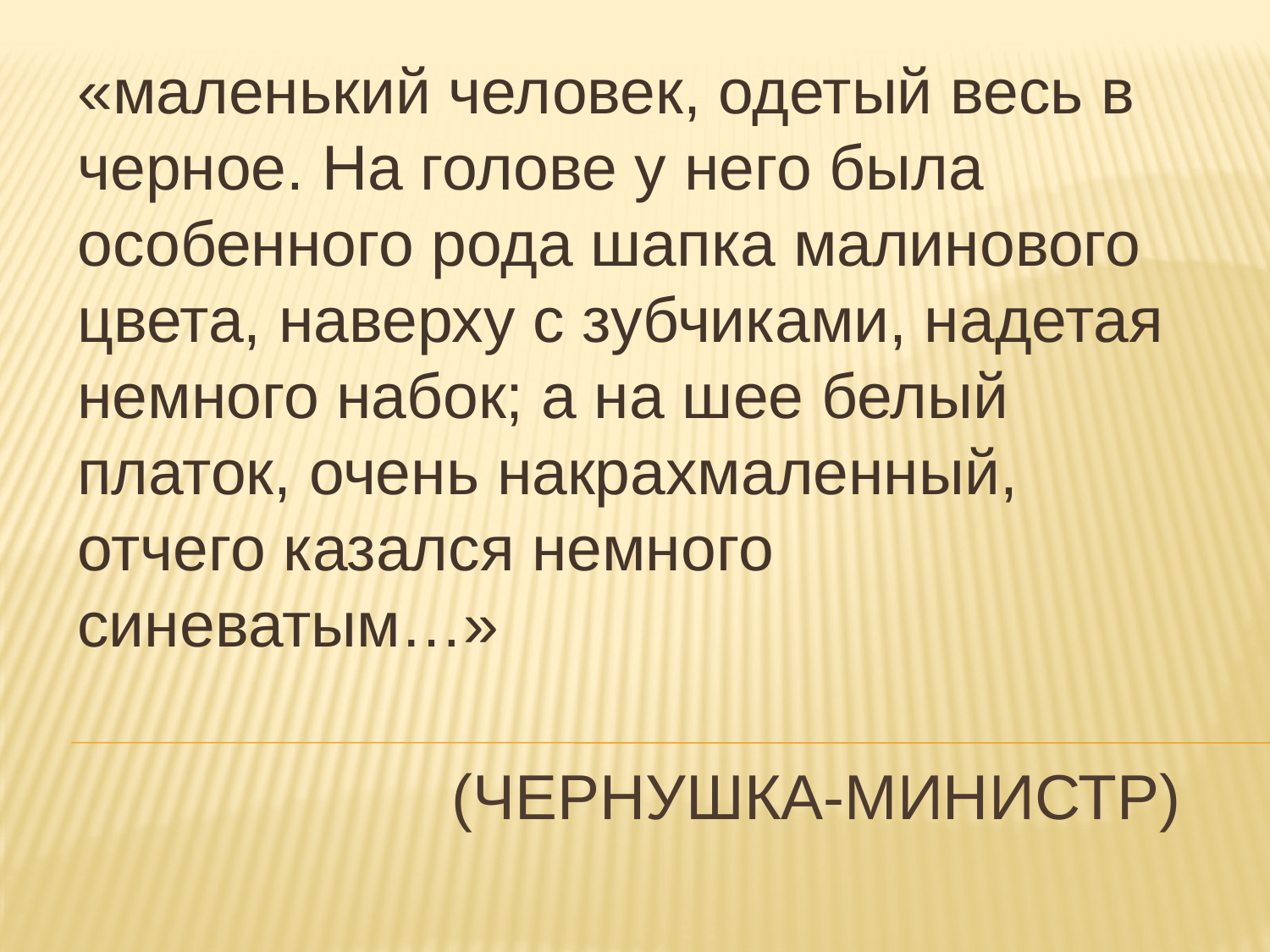

«маленький человек, одетый весь в черное. На голове у него была особенного рода шапка малинового цвета, наверху с зубчиками, надетая немного набок; а на шее белый платок, очень накрахмаленный, отчего казался немного синеватым…»
# (ЧЕРНУШКА-МИНИСТР)